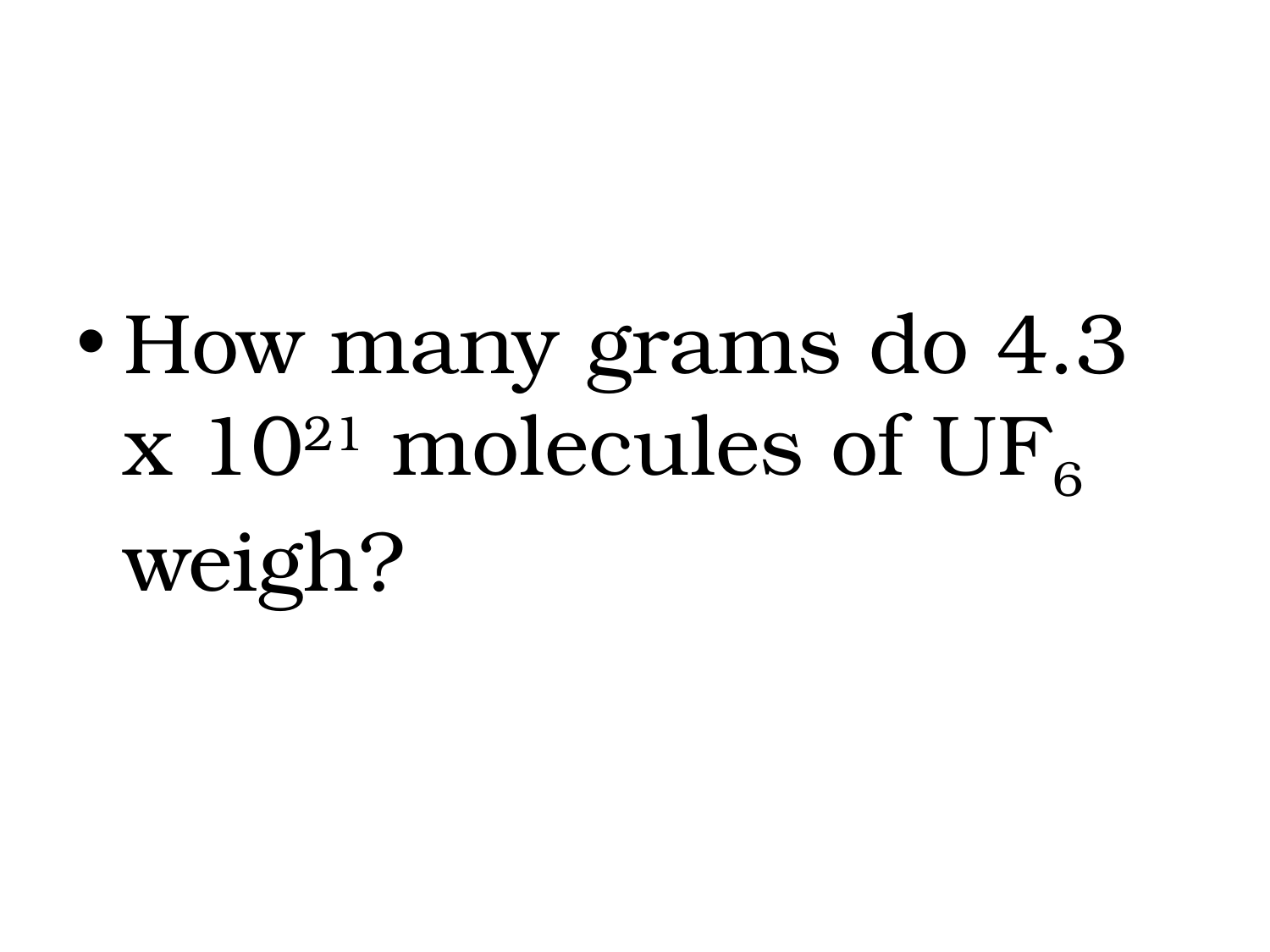

How many grams do 4.3 x 1021 molecules of UF6 weigh?